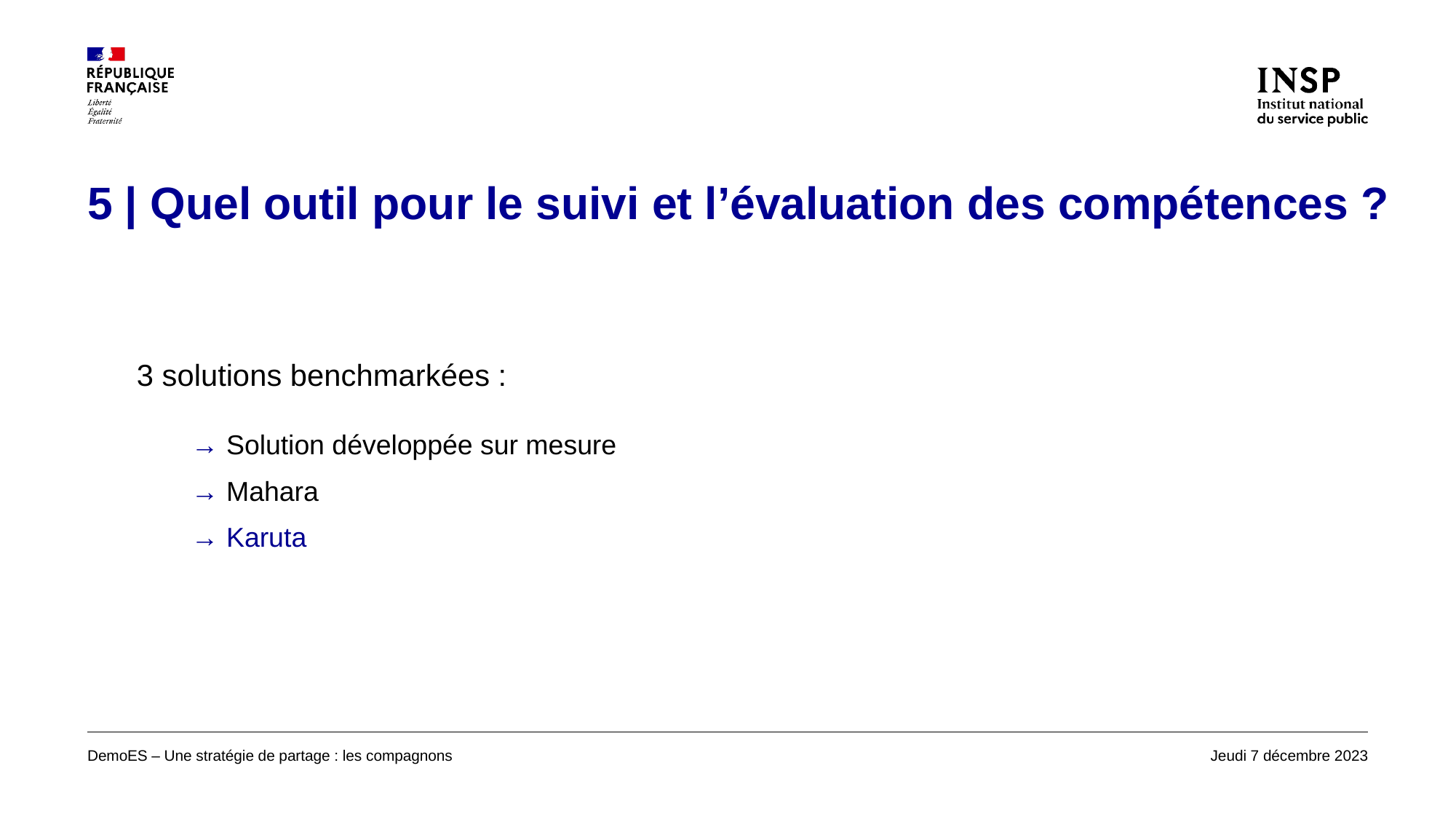

5 | Quel outil pour le suivi et l’évaluation des compétences ?

3 solutions benchmarkées :
→ Solution développée sur mesure
→ Mahara
→ Karuta

Jeudi 7 décembre 2023
DemoES – Une stratégie de partage : les compagnons